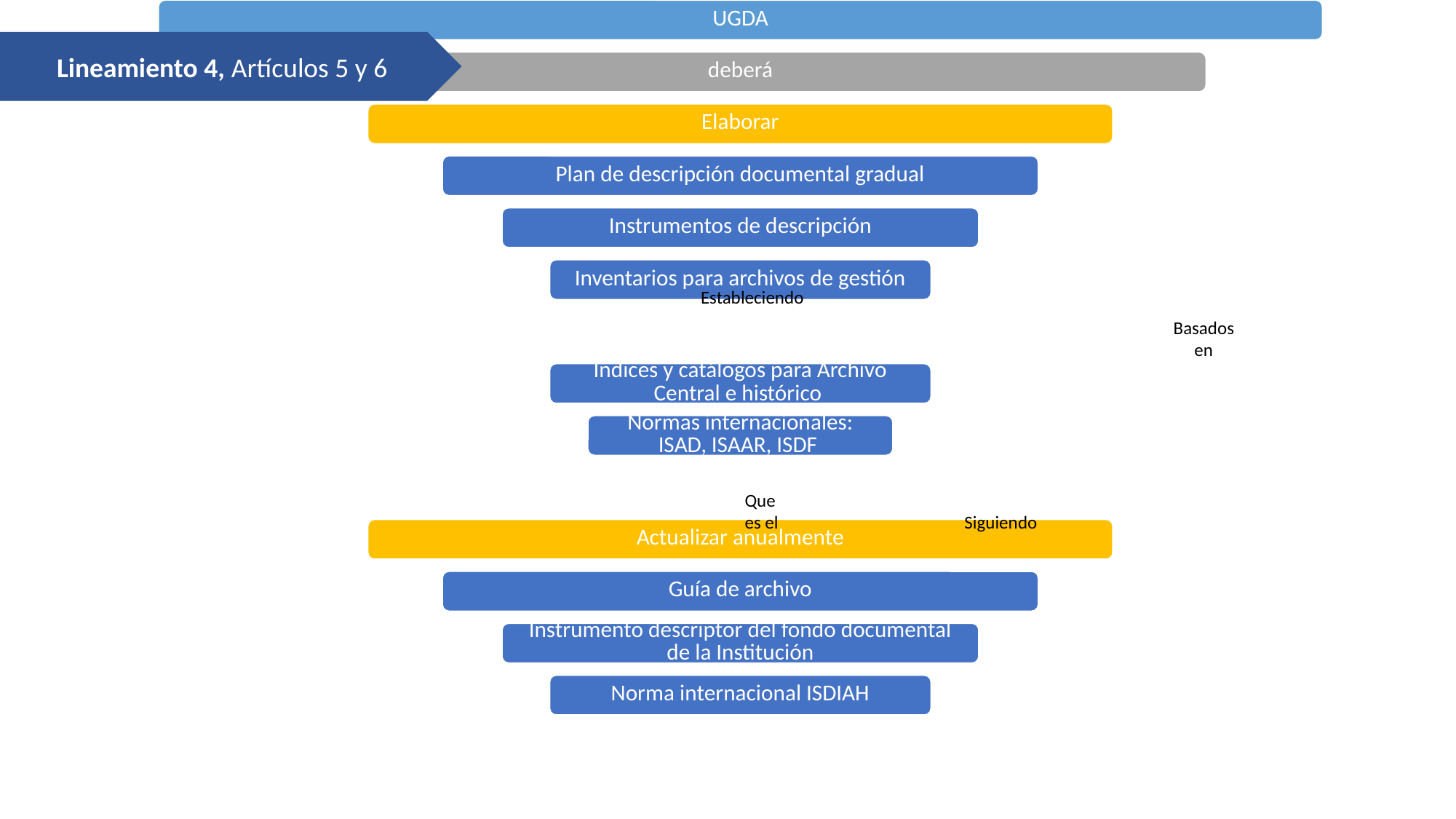

UGDA
deberá
Elaborar
Actualizar anualmente
Plan de descripción documental gradual
Instrumentos de descripción
Inventarios para archivos de gestión
Índices y catálogos para Archivo Central e histórico
Guía de archivo
Instrumento descriptor del fondo documental de la Institución
Norma internacional ISDIAH
Normas internacionales: ISAD, ISAAR, ISDF
Lineamiento 4, Artículos 5 y 6
Estableciendo
Basados  en
Que es el
Siguiendo